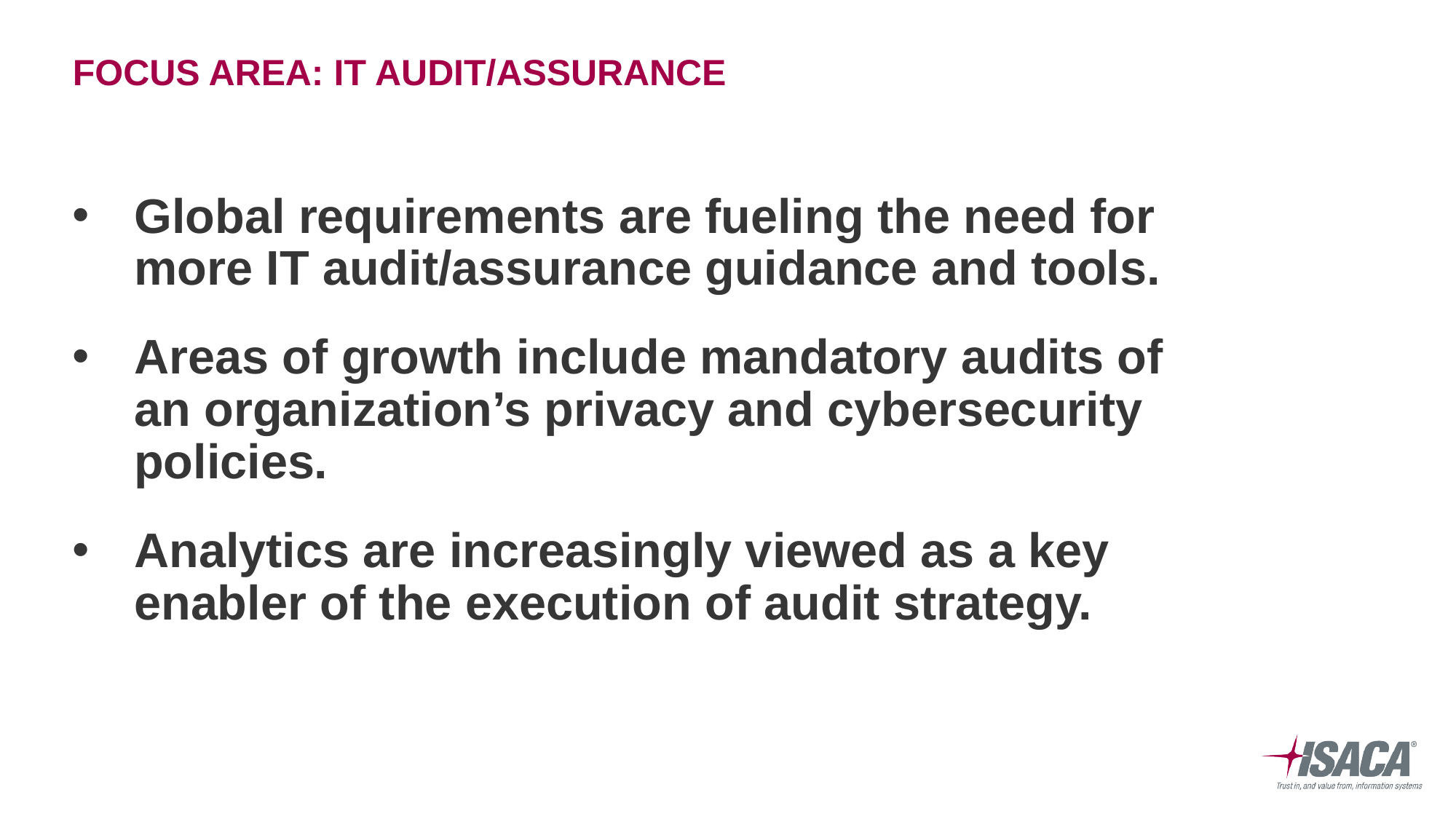

# Focus area: IT audit/assurance
Global requirements are fueling the need for more IT audit/assurance guidance and tools.
Areas of growth include mandatory audits of an organization’s privacy and cybersecurity policies.
Analytics are increasingly viewed as a key enabler of the execution of audit strategy.